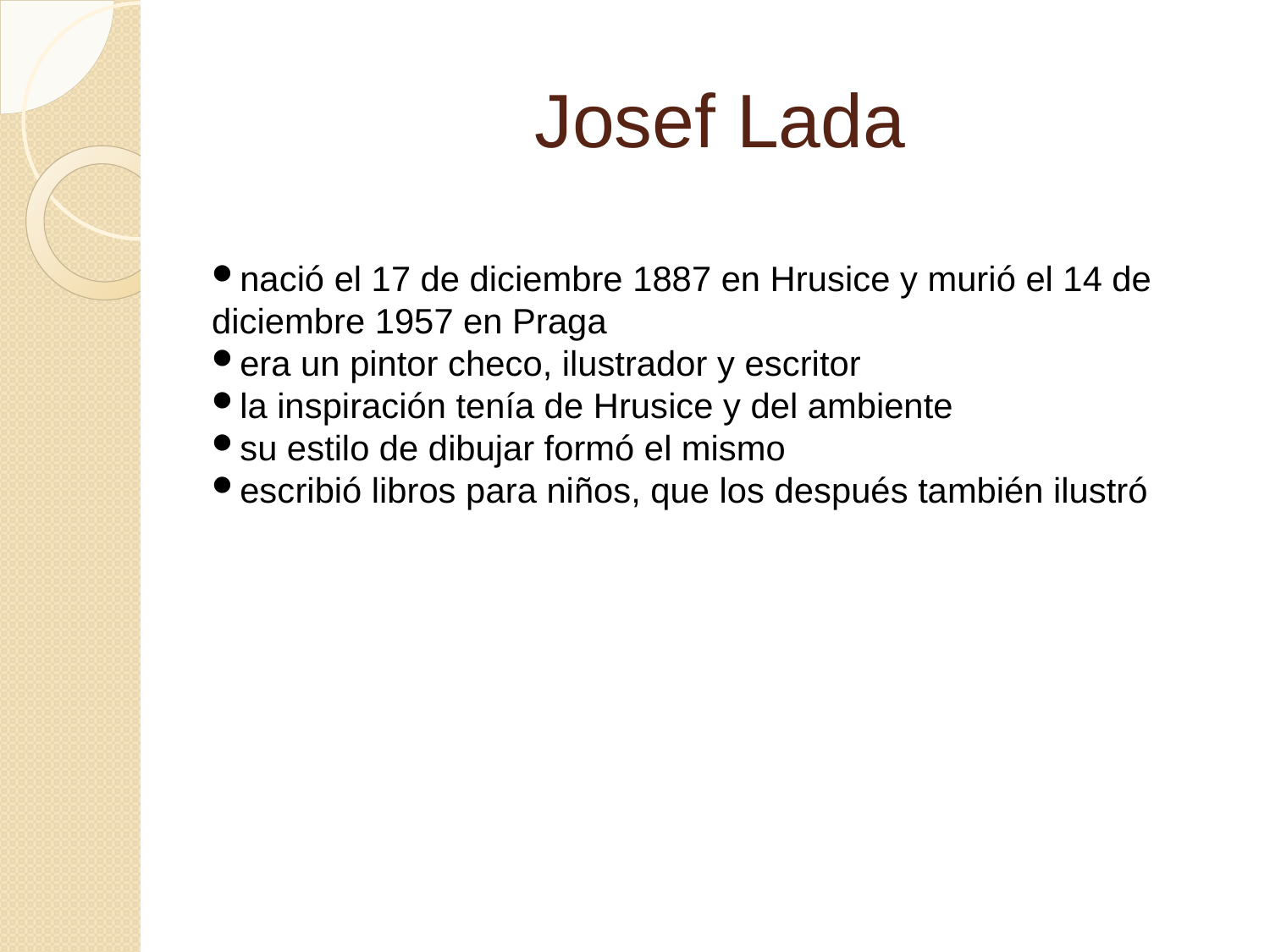

Josef Lada
nació el 17 de diciembre 1887 en Hrusice y murió el 14 de diciembre 1957 en Praga
era un pintor checo, ilustrador y escritor
la inspiración tenía de Hrusice y del ambiente
su estilo de dibujar formó el mismo
escribió libros para niños, que los después también ilustró